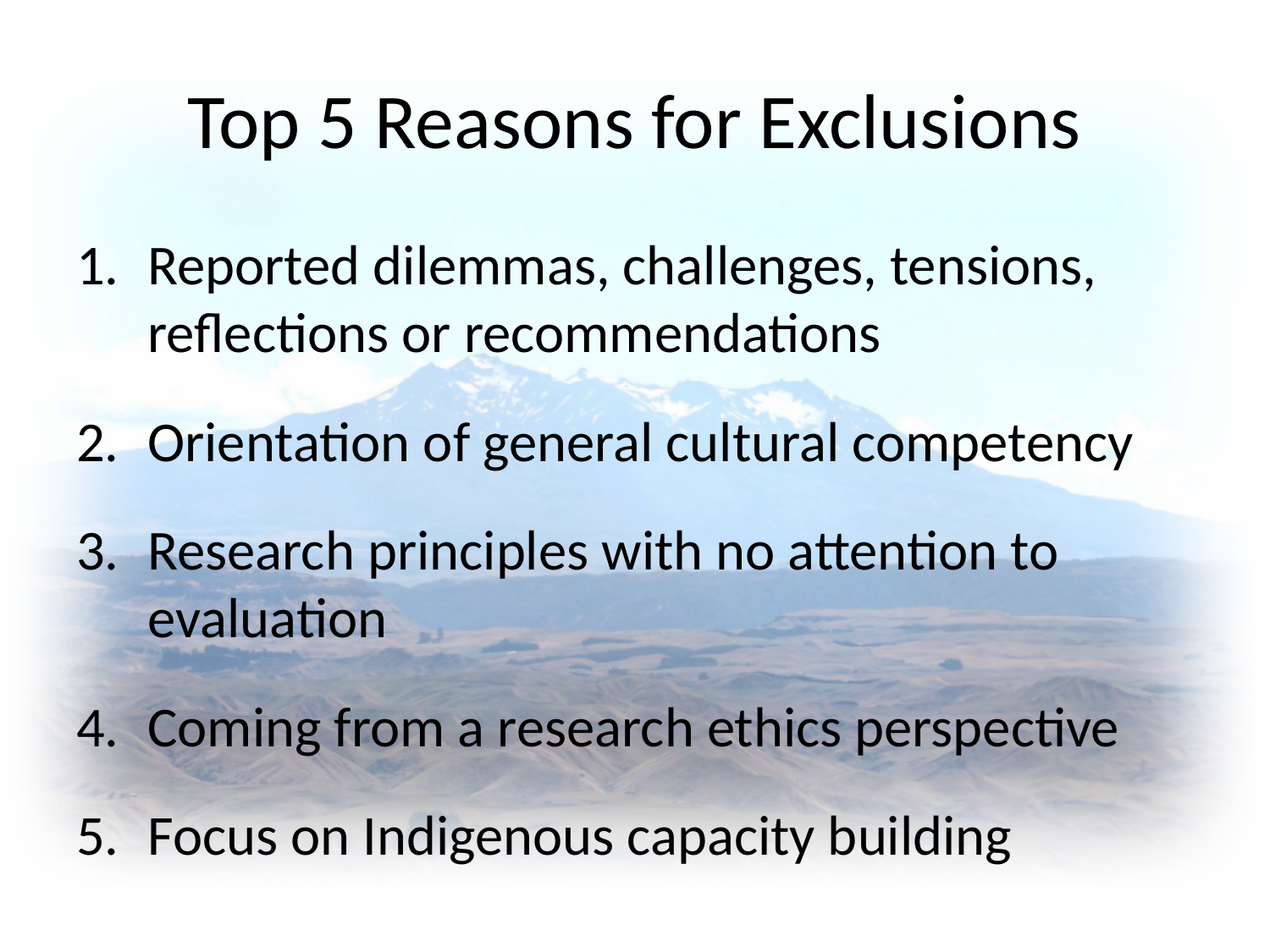

# Top 5 Reasons for Exclusions
Reported dilemmas, challenges, tensions, reflections or recommendations

Orientation of general cultural competency

Research principles with no attention to evaluation

Coming from a research ethics perspective

Focus on Indigenous capacity building